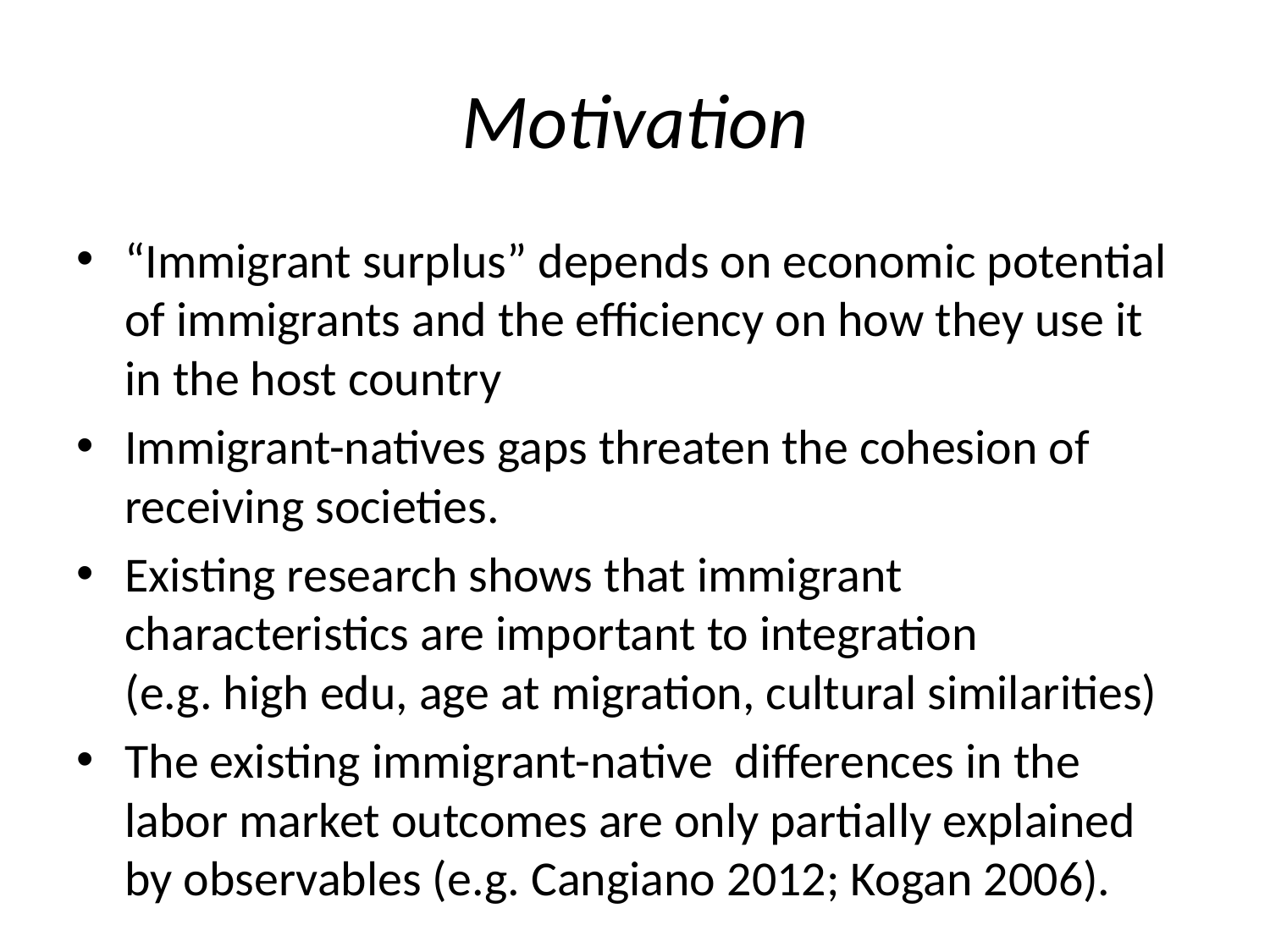

# Motivation
“Immigrant surplus” depends on economic potential of immigrants and the efficiency on how they use it in the host country
Immigrant-natives gaps threaten the cohesion of receiving societies.
Existing research shows that immigrant characteristics are important to integration
(e.g. high edu, age at migration, cultural similarities)
The existing immigrant-native  differences in the labor market outcomes are only partially explained by observables (e.g. Cangiano 2012; Kogan 2006).